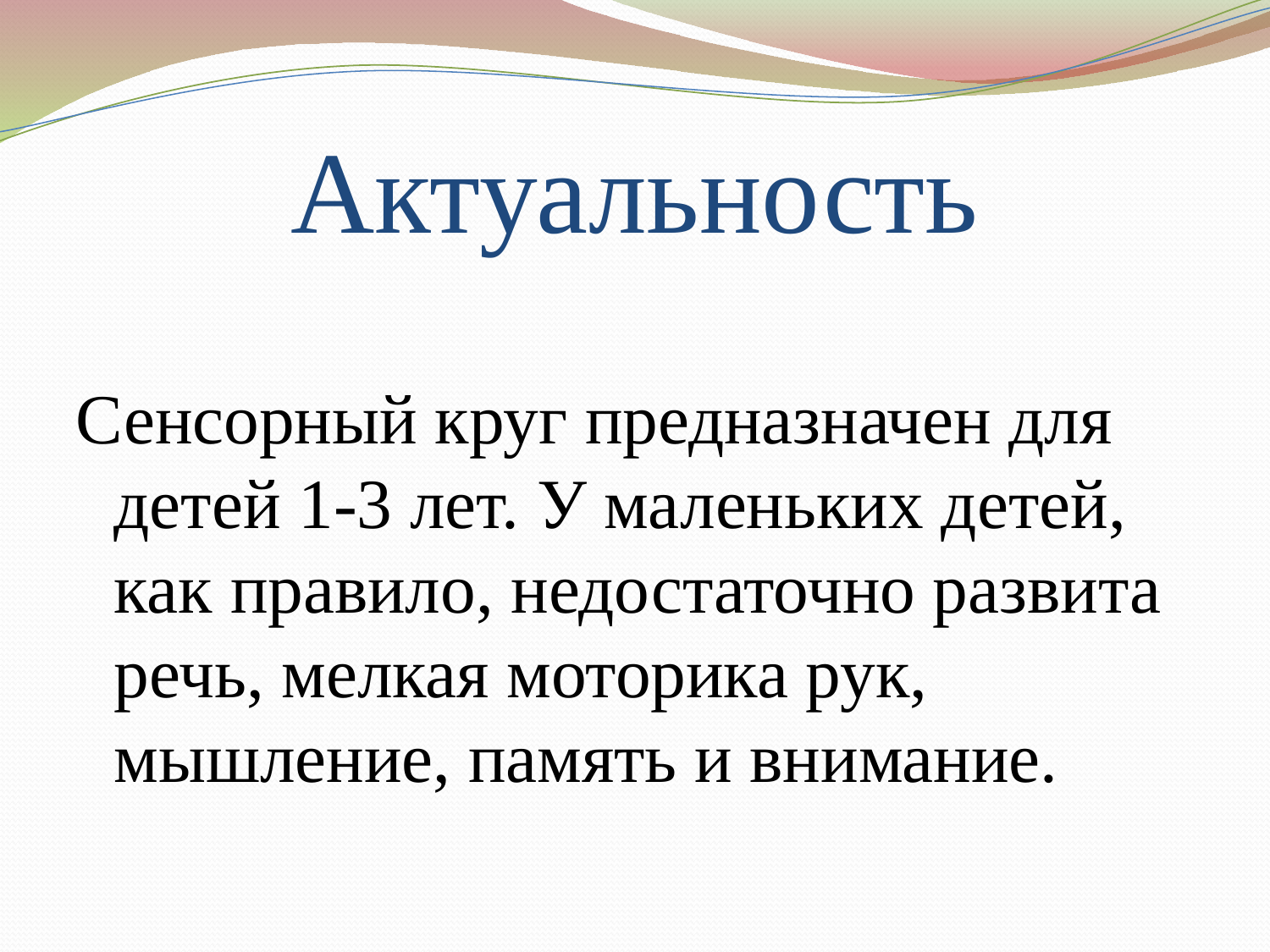

# Актуальность

Сенсорный круг предназначен для детей 1-3 лет. У маленьких детей, как правило, недостаточно развита речь, мелкая моторика рук, мышление, память и внимание.